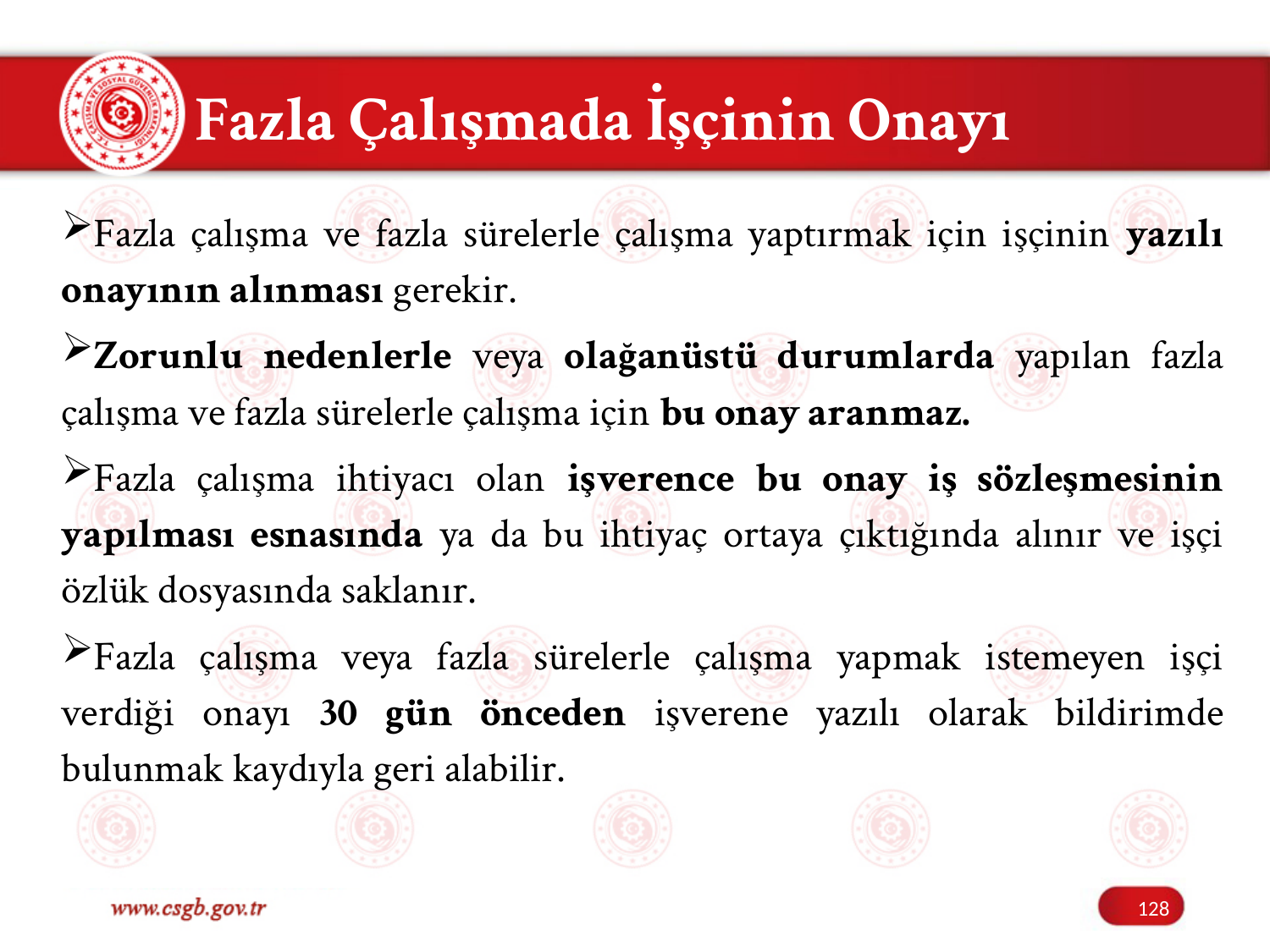

# Fazla Çalışmada İşçinin Onayı
Fazla çalışma ve fazla sürelerle çalışma yaptırmak için işçinin yazılı onayının alınması gerekir.
Zorunlu nedenlerle veya olağanüstü durumlarda yapılan fazla çalışma ve fazla sürelerle çalışma için bu onay aranmaz.
Fazla çalışma ihtiyacı olan işverence bu onay iş sözleşmesinin yapılması esnasında ya da bu ihtiyaç ortaya çıktığında alınır ve işçi özlük dosyasında saklanır.
Fazla çalışma veya fazla sürelerle çalışma yapmak istemeyen işçi verdiği onayı 30 gün önceden işverene yazılı olarak bildirimde bulunmak kaydıyla geri alabilir.

128